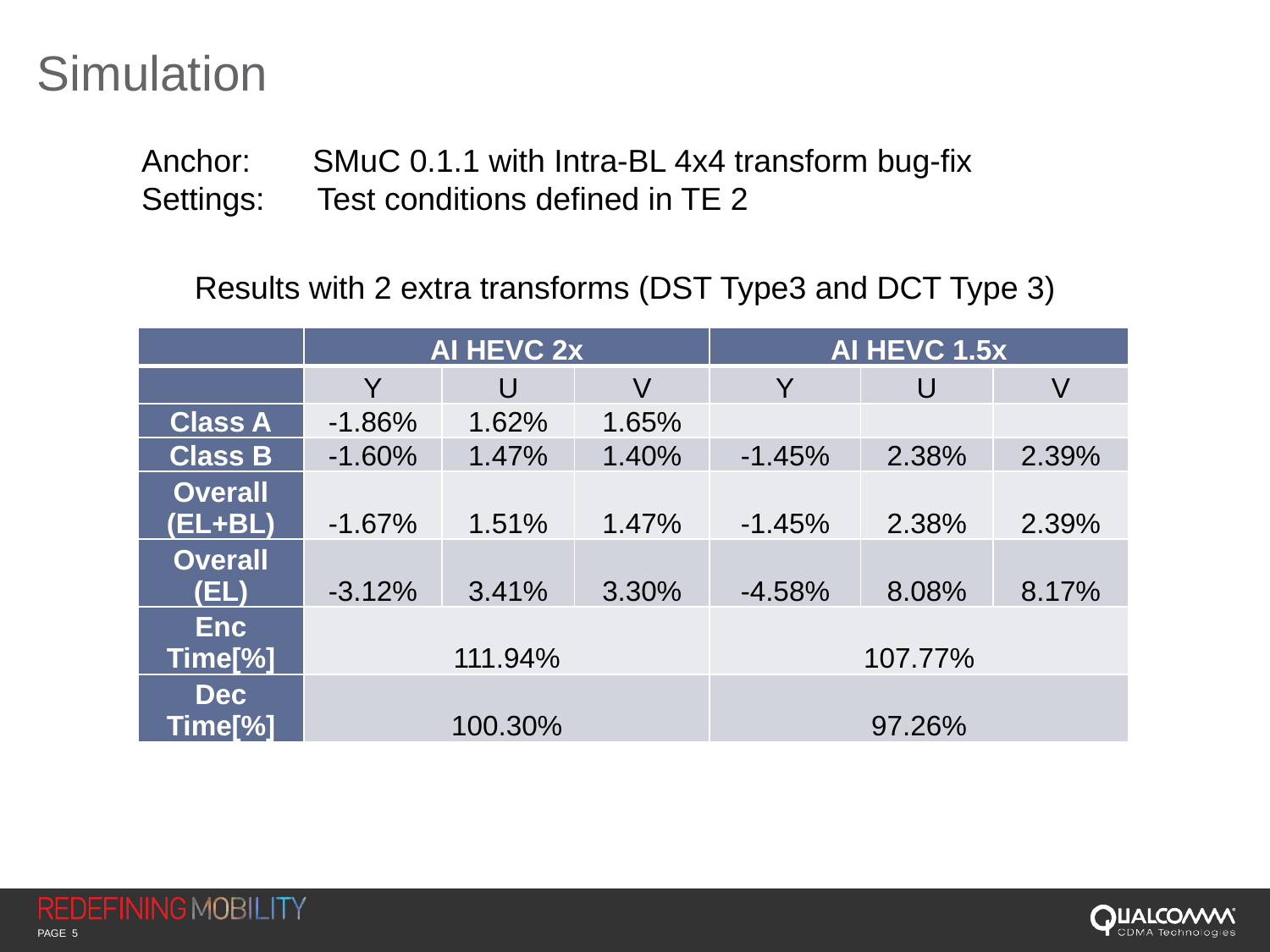

# Simulation
Anchor:       SMuC 0.1.1 with Intra-BL 4x4 transform bug-fix
Settings:      Test conditions defined in TE 2
Results with 2 extra transforms (DST Type3 and DCT Type 3)
|  | AI HEVC 2x |  |  | AI HEVC 1.5x |  |  |
| --- | --- | --- | --- | --- | --- | --- |
|  | Y | U | V | Y | U | V |
| Class A | -1.86% | 1.62% | 1.65% |  |  |  |
| Class B | -1.60% | 1.47% | 1.40% | -1.45% | 2.38% | 2.39% |
| Overall (EL+BL) | -1.67% | 1.51% | 1.47% | -1.45% | 2.38% | 2.39% |
| Overall (EL) | -3.12% | 3.41% | 3.30% | -4.58% | 8.08% | 8.17% |
| Enc Time[%] | 111.94% |  |  | 107.77% |  |  |
| Dec Time[%] | 100.30% |  |  | 97.26% |  |  |